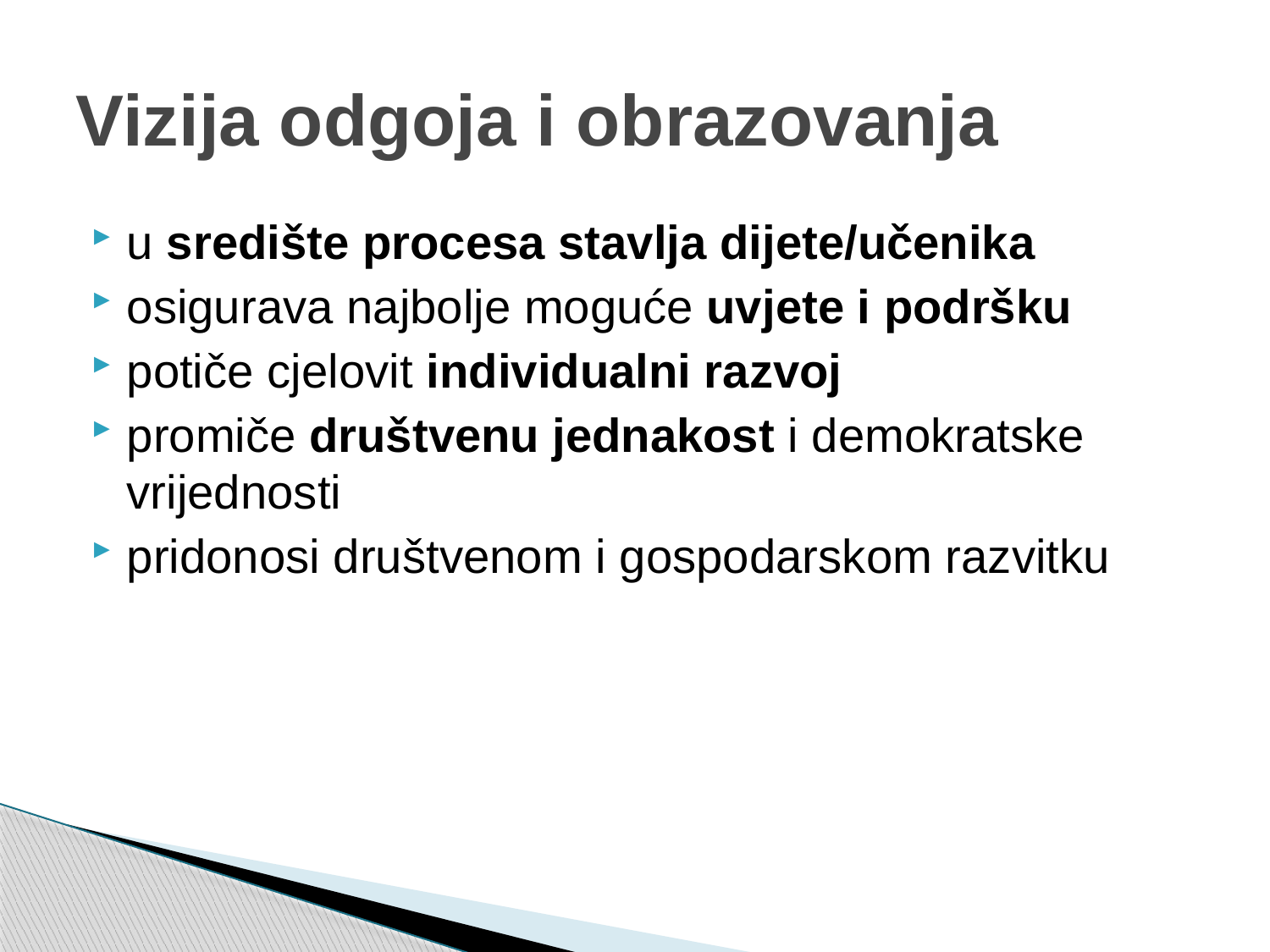

# Vizija odgoja i obrazovanja
u središte procesa stavlja dijete/učenika
osigurava najbolje moguće uvjete i podršku
potiče cjelovit individualni razvoj
promiče društvenu jednakost i demokratske vrijednosti
pridonosi društvenom i gospodarskom razvitku